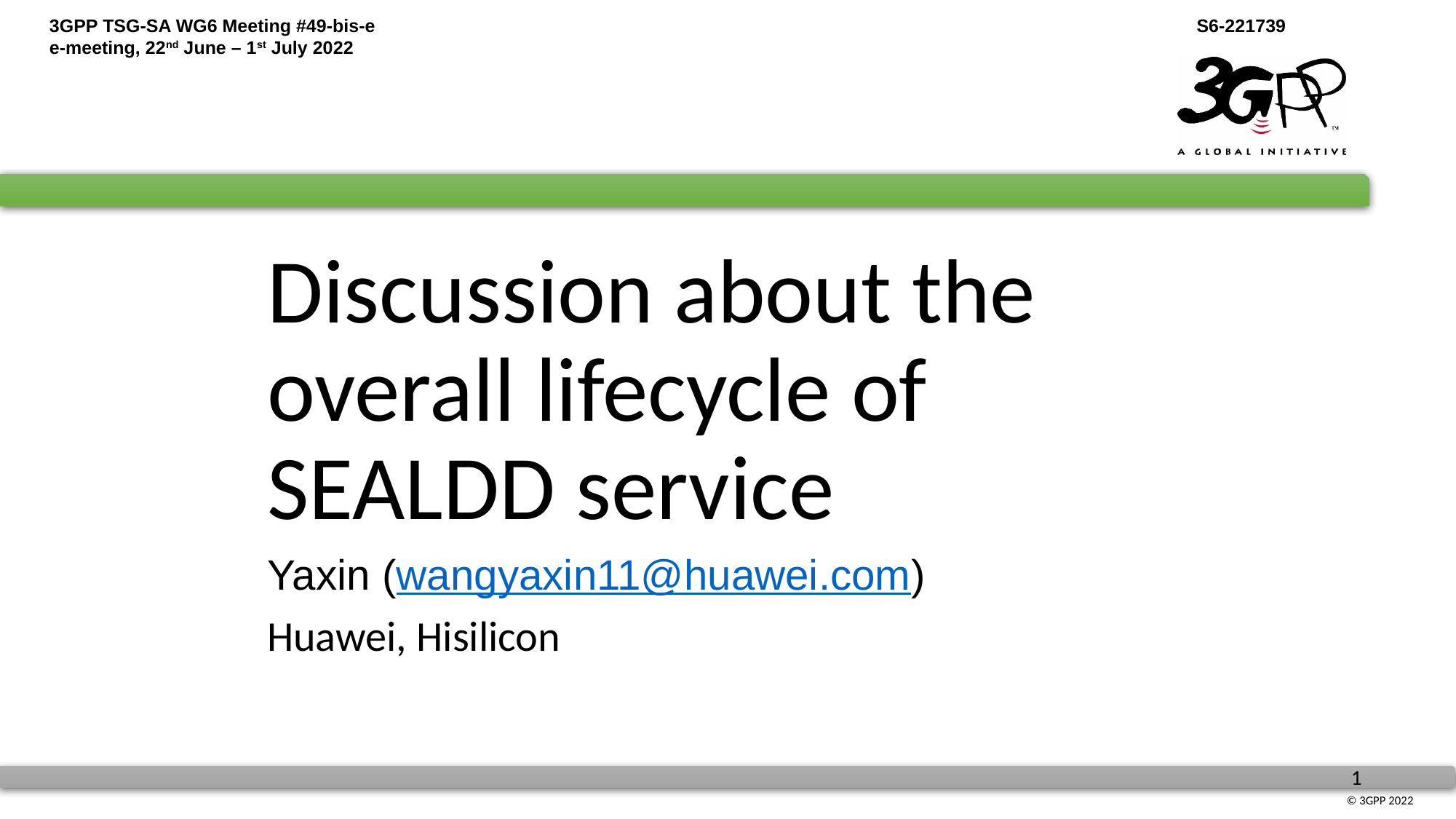

# Discussion about the overall lifecycle of SEALDD service
Yaxin (wangyaxin11@huawei.com)
Huawei, Hisilicon